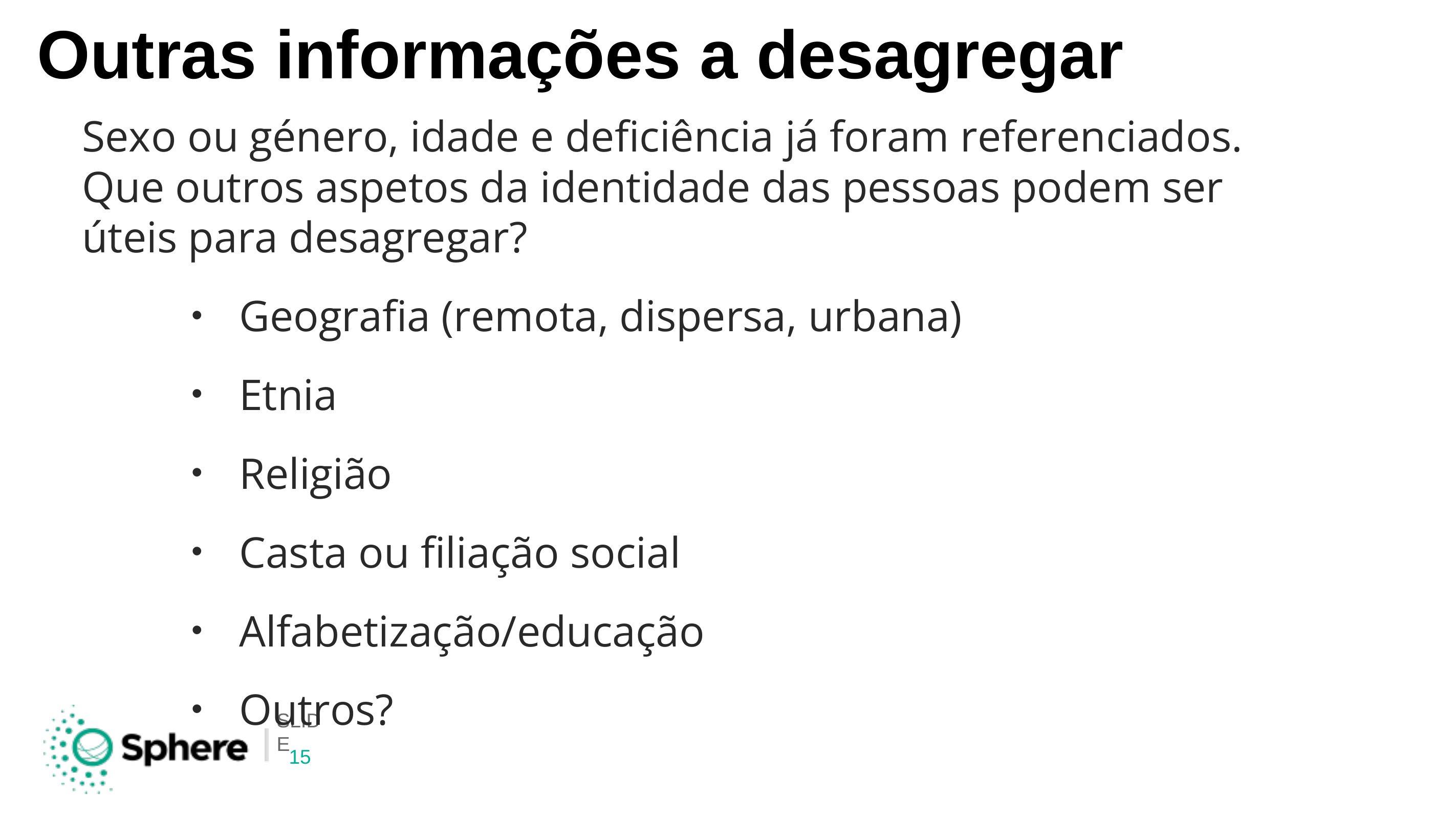

# Outras informações a desagregar
Sexo ou género, idade e deficiência já foram referenciados. Que outros aspetos da identidade das pessoas podem ser úteis para desagregar?
Geografia (remota, dispersa, urbana)
Etnia
Religião
Casta ou filiação social
Alfabetização/educação
Outros?

15